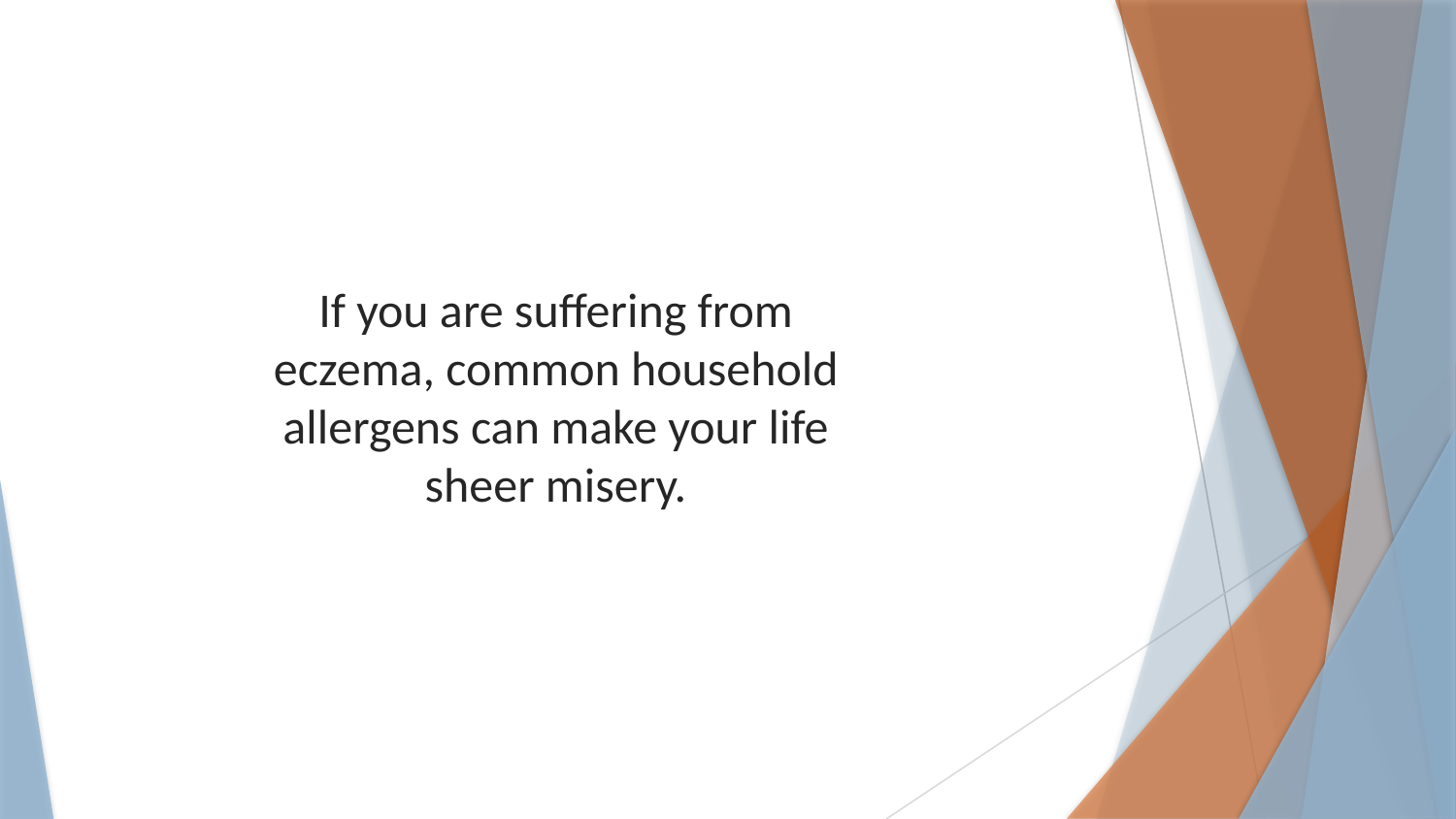

If you are suffering from eczema, common household allergens can make your life sheer misery.